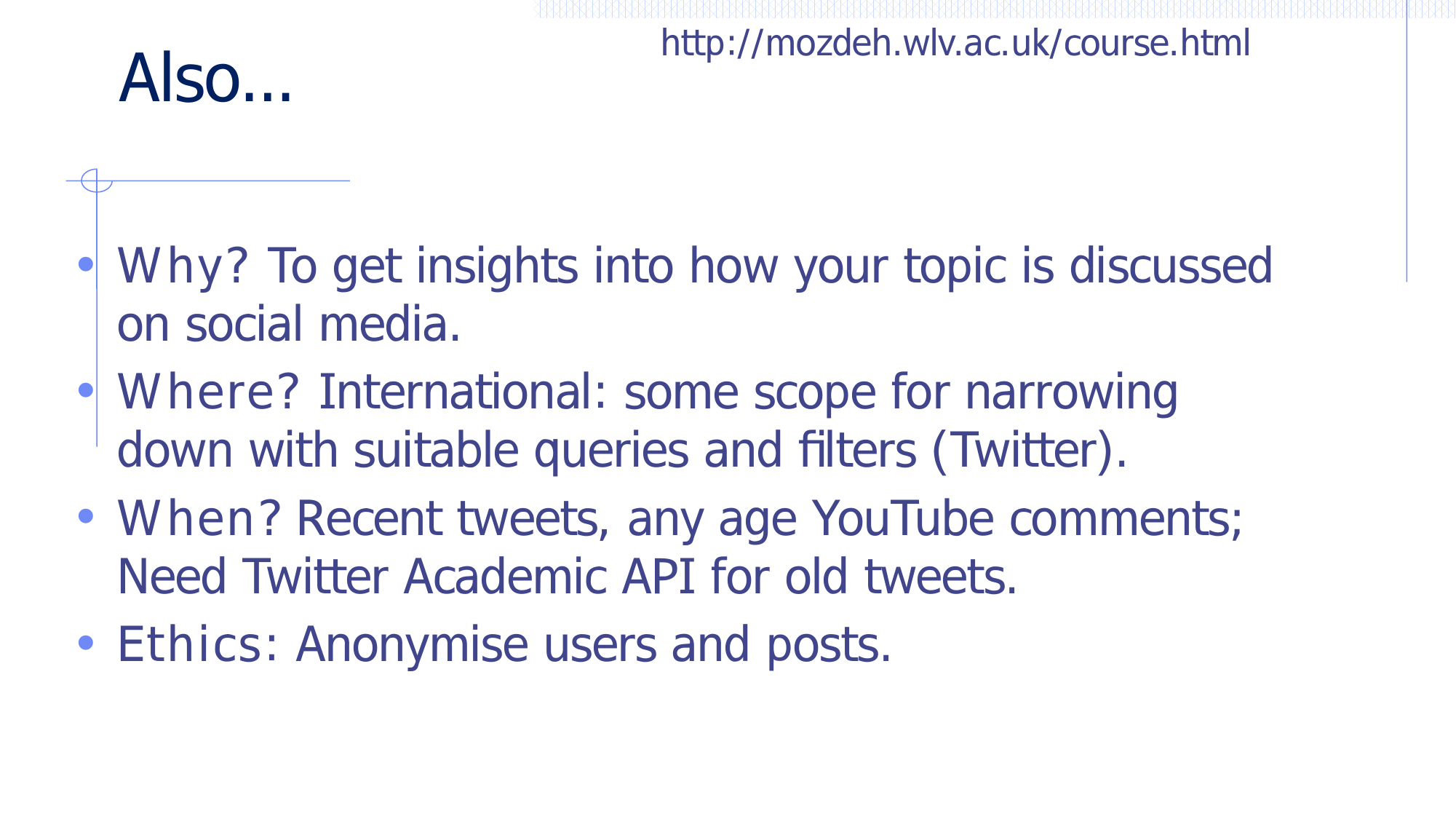

http://mozdeh.wlv.ac.uk/course.html
# Also…
Why? To get insights into how your topic is discussed on social media.
Where? International: some scope for narrowing down with suitable queries and filters (Twitter).
When? Recent tweets, any age YouTube comments; Need Twitter Academic API for old tweets.
Ethics: Anonymise users and posts.